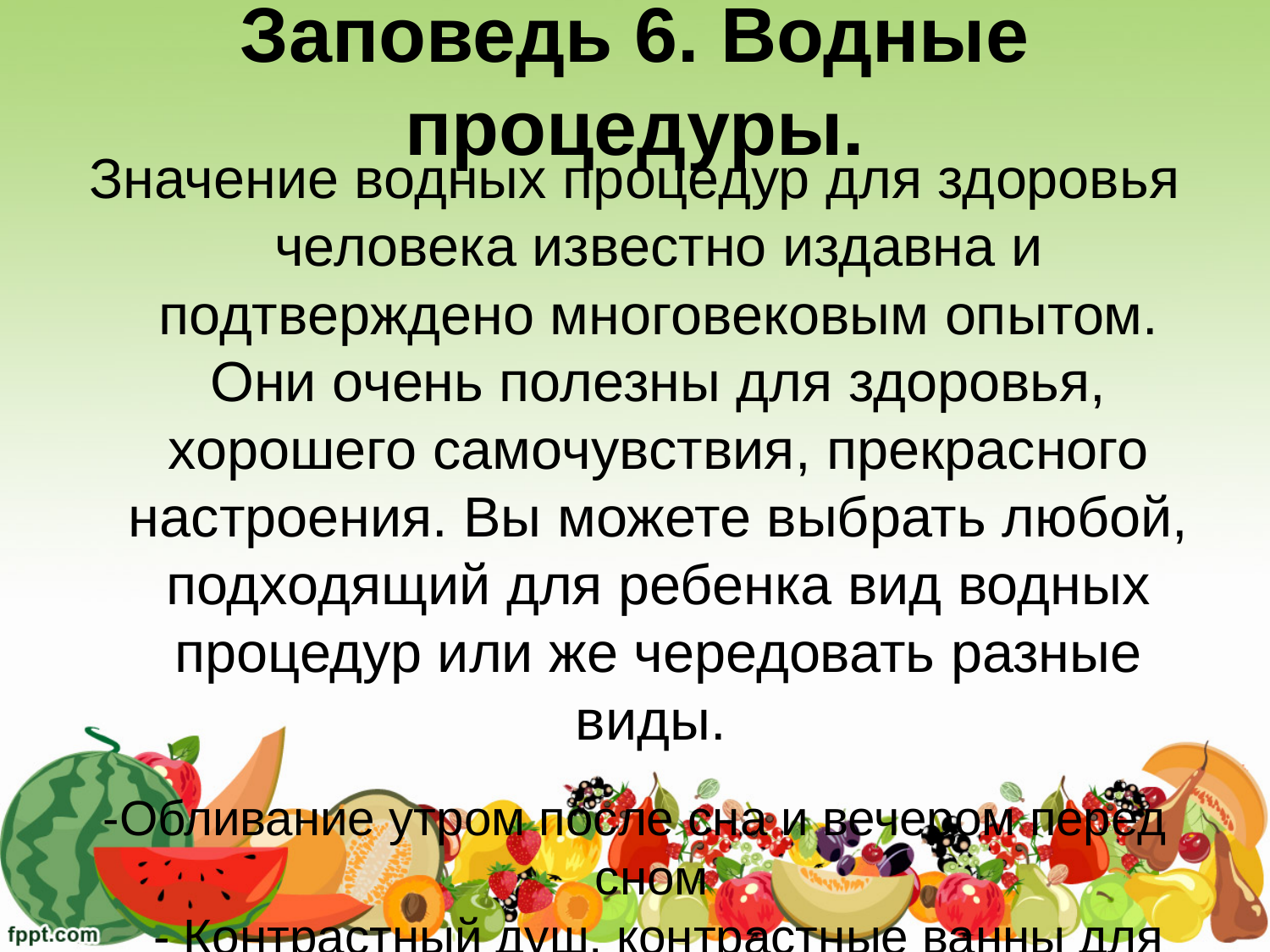

# Заповедь 6. Водные процедуры.
Значение водных процедур для здоровья человека известно издавна и подтверждено многовековым опытом. Они очень полезны для здоровья, хорошего самочувствия, прекрасного настроения. Вы можете выбрать любой, подходящий для ребенка вид водных процедур или же чередовать разные виды.

-Обливание утром после сна и вечером перед сном
- Контрастный душ, контрастные ванны для рук и ног
- Обтирание мокрым полотенцем, обширное умывание.